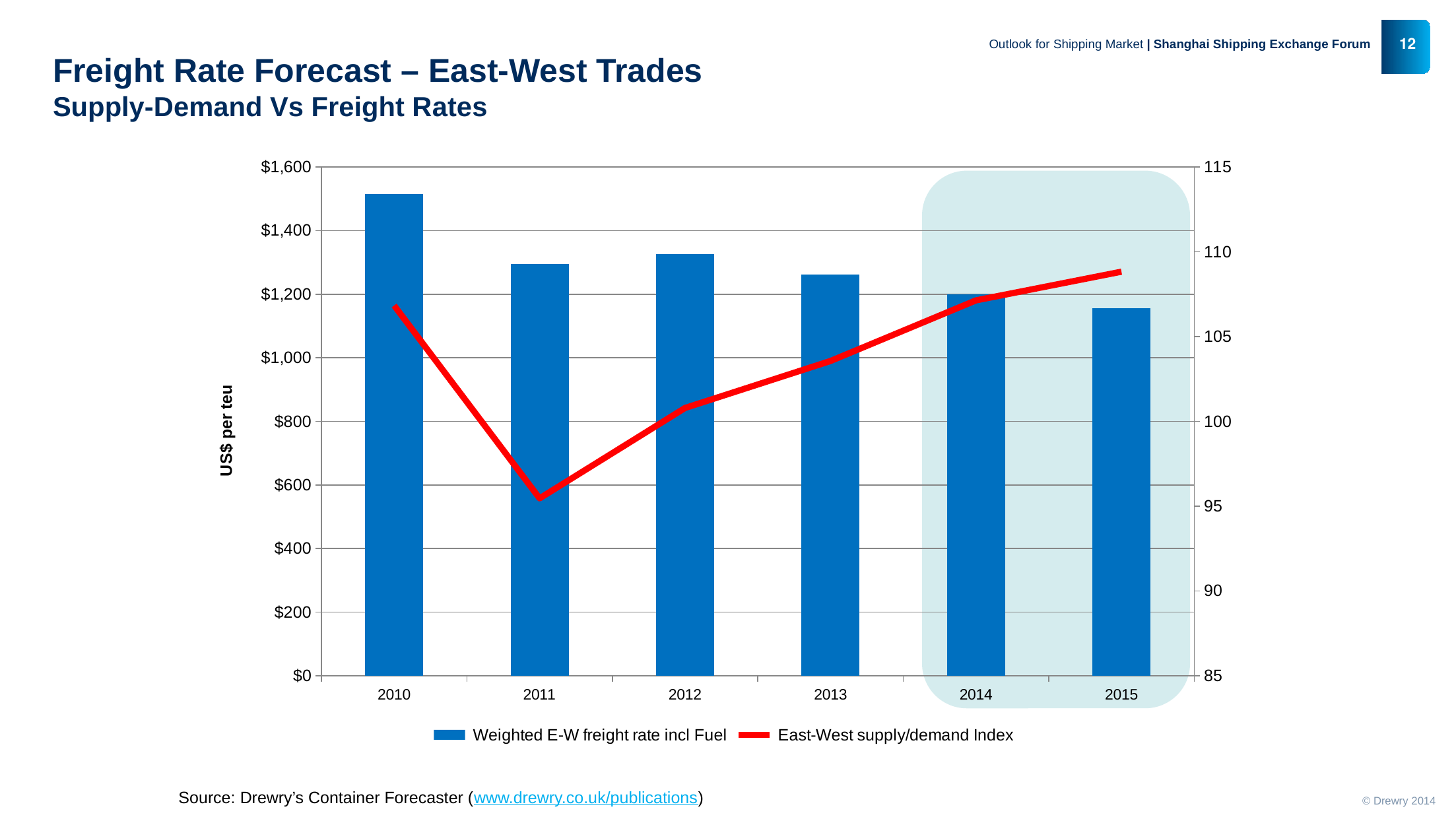

# Freight Rate Forecast – East-West Trades Supply-Demand Vs Freight Rates

### Chart

| Category |  Weighted E-W freight rate incl Fuel |  East-West supply/demand Index |
|---|---|---|
| 2010 | 1516.0244726945793 | 106.83276922873594 |
| 2011 | 1295.9533956217024 | 95.45677181545109 |
| 2012 | 1326.6717773943499 | 100.79005385307262 |
| 2013 | 1260.9787549539565 | 103.56230638197214 |
| 2014 | 1199.8905237036593 | 107.13486795767884 |
| 2015 | 1156.0562041649473 | 108.82835551064785 |
Source: Drewry’s Container Forecaster (www.drewry.co.uk/publications)